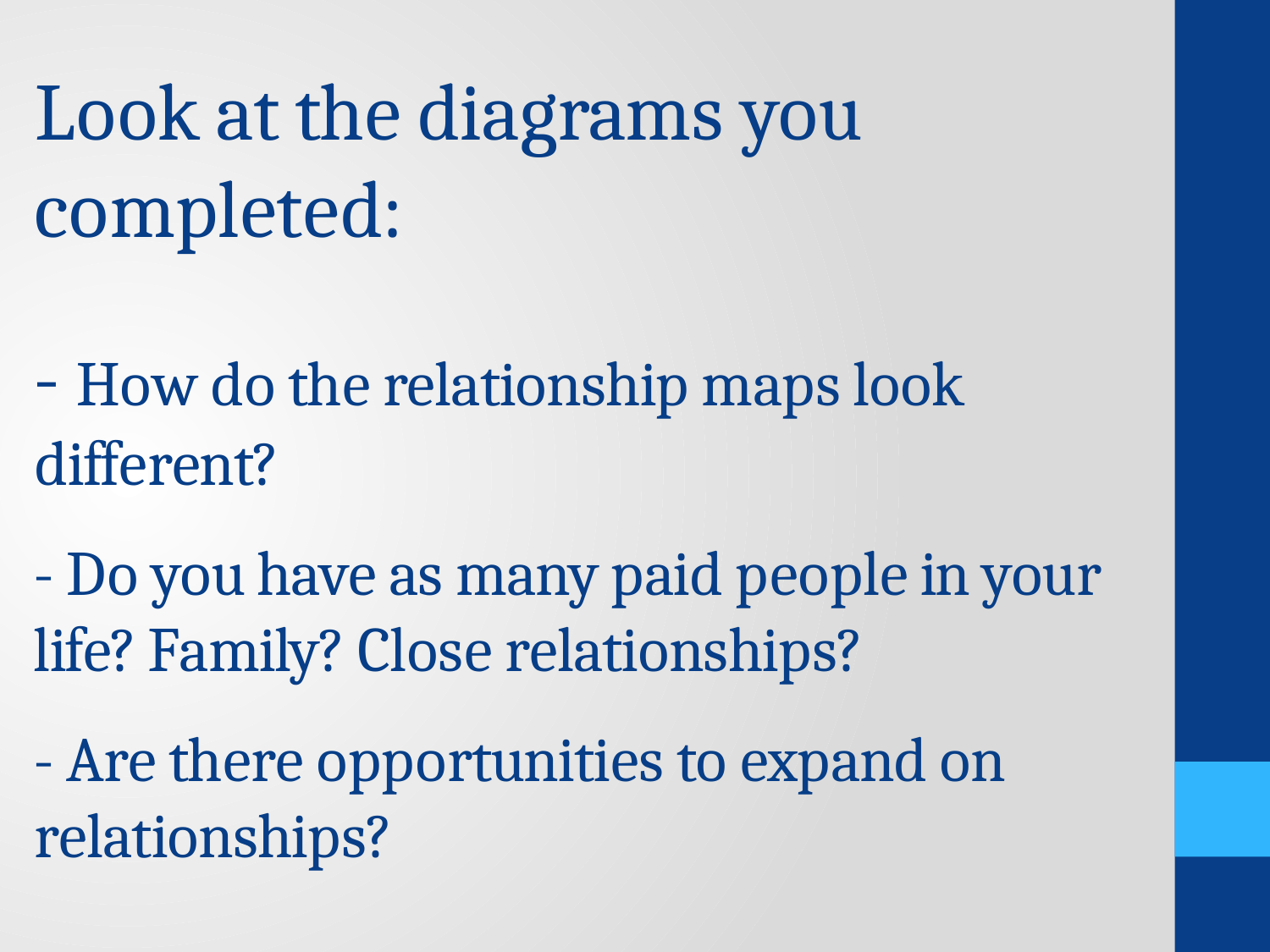

Look at the diagrams you completed:
# - How do the relationship maps look different? - Do you have as many paid people in your life? Family? Close relationships? - Are there opportunities to expand on relationships?